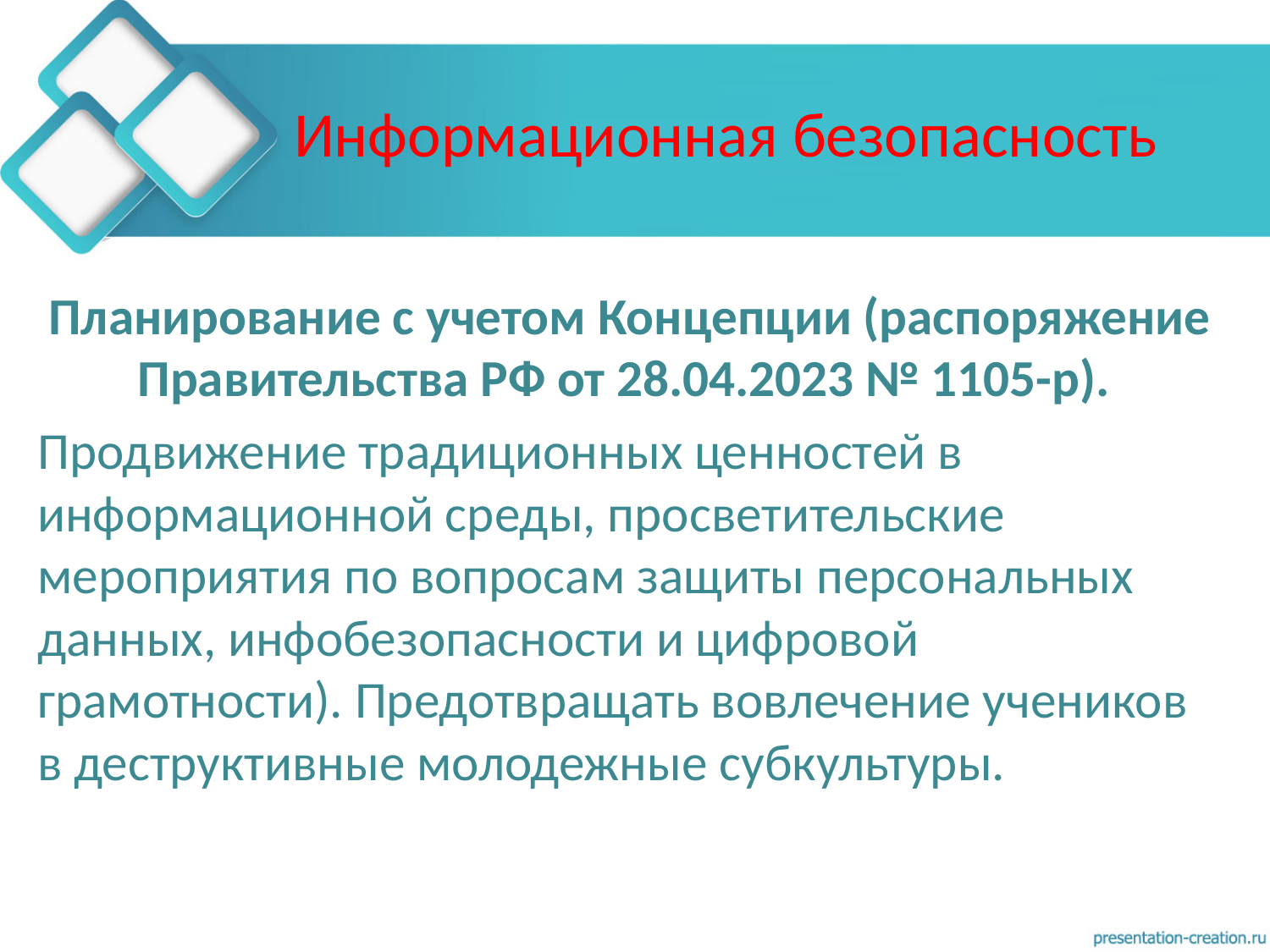

# Информационная безопасность
Планирование с учетом Концепции (распоряжение Правительства РФ от 28.04.2023 № 1105-р).
Продвижение традиционных ценностей в информационной среды, просветительские мероприятия по вопросам защиты персональных данных, инфобезопасности и цифровой грамотности). Предотвращать вовлечение учеников в деструктивные молодежные субкультуры.